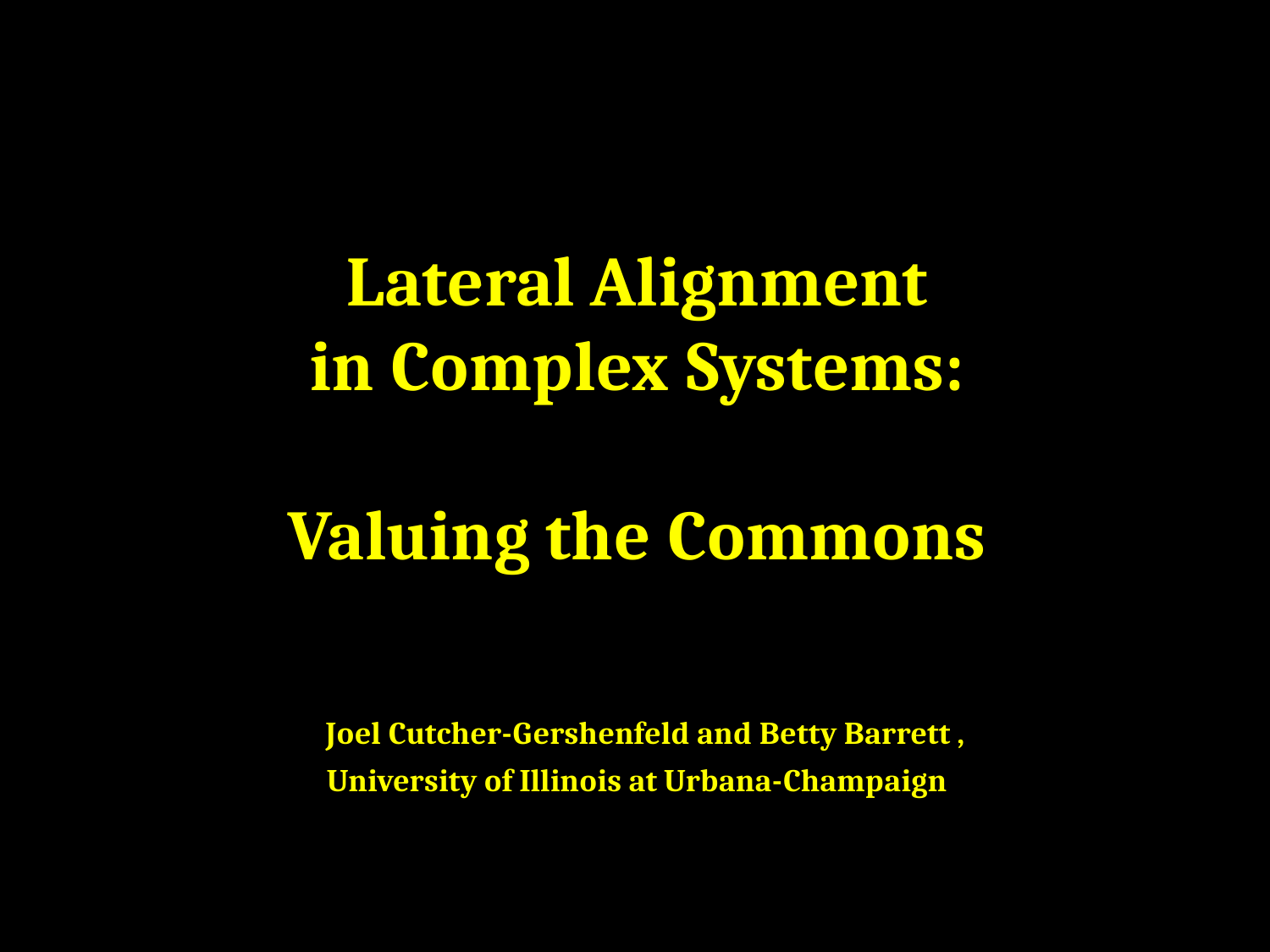

# Lateral Alignment in Complex Systems: Valuing the Commons Joel Cutcher-Gershenfeld and Betty Barrett , University of Illinois at Urbana-Champaign